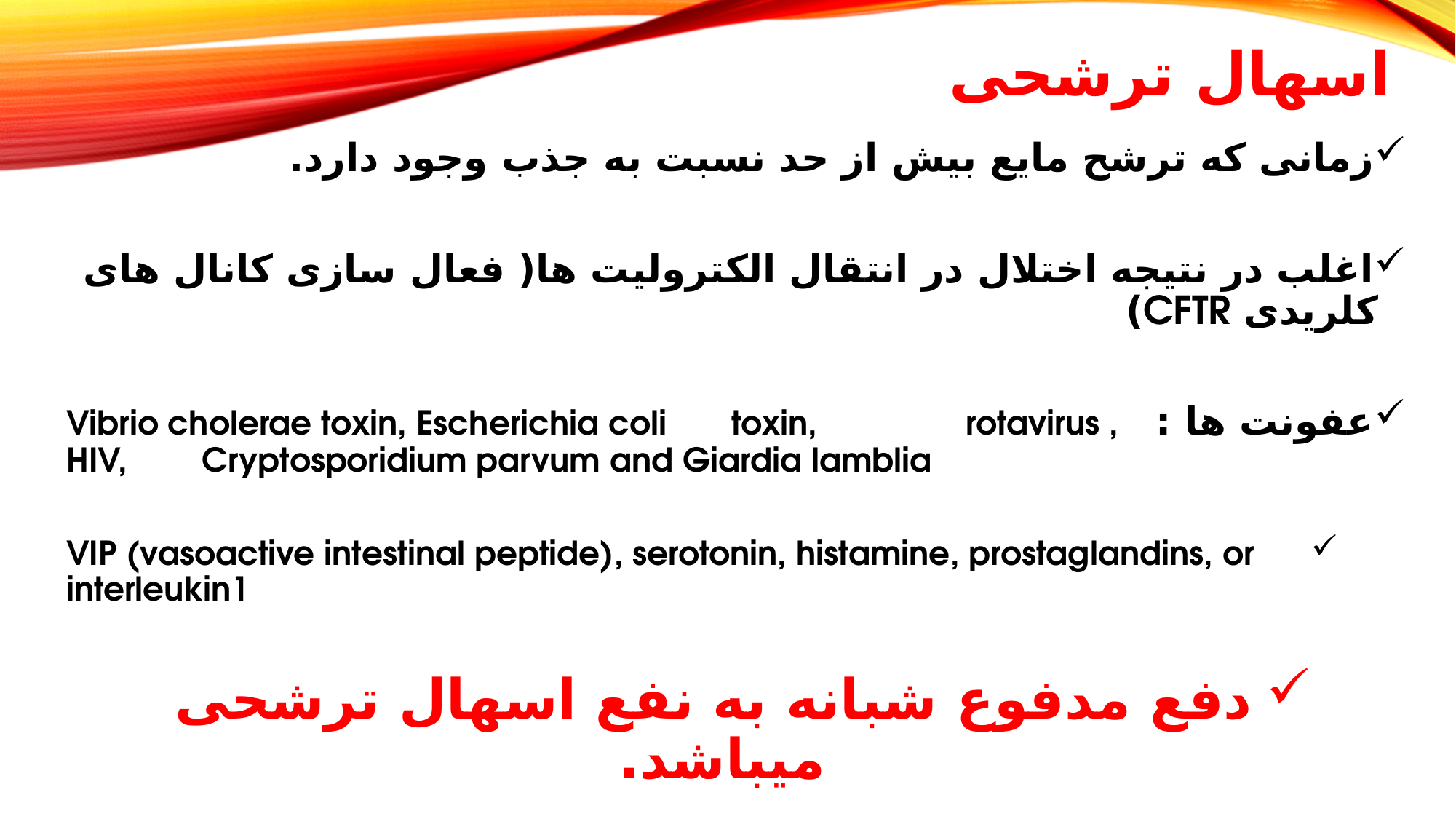

# اسهال ترشحی
زمانی که ترشح مایع بیش از حد نسبت به جذب وجود دارد.

اغلب در نتیجه اختلال در انتقال الکترولیت ها( فعال سازی کانال های کلریدی CFTR)

عفونت ها :Vibrio cholerae toxin, Escherichia coli       toxin,                rotavirus ,     HIV,        Cryptosporidium parvum and Giardia lamblia

VIP (vasoactive intestinal peptide), serotonin, histamine, prostaglandins, or      interleukin1

دفع مدفوع شبانه به نفع اسهال ترشحی میباشد.